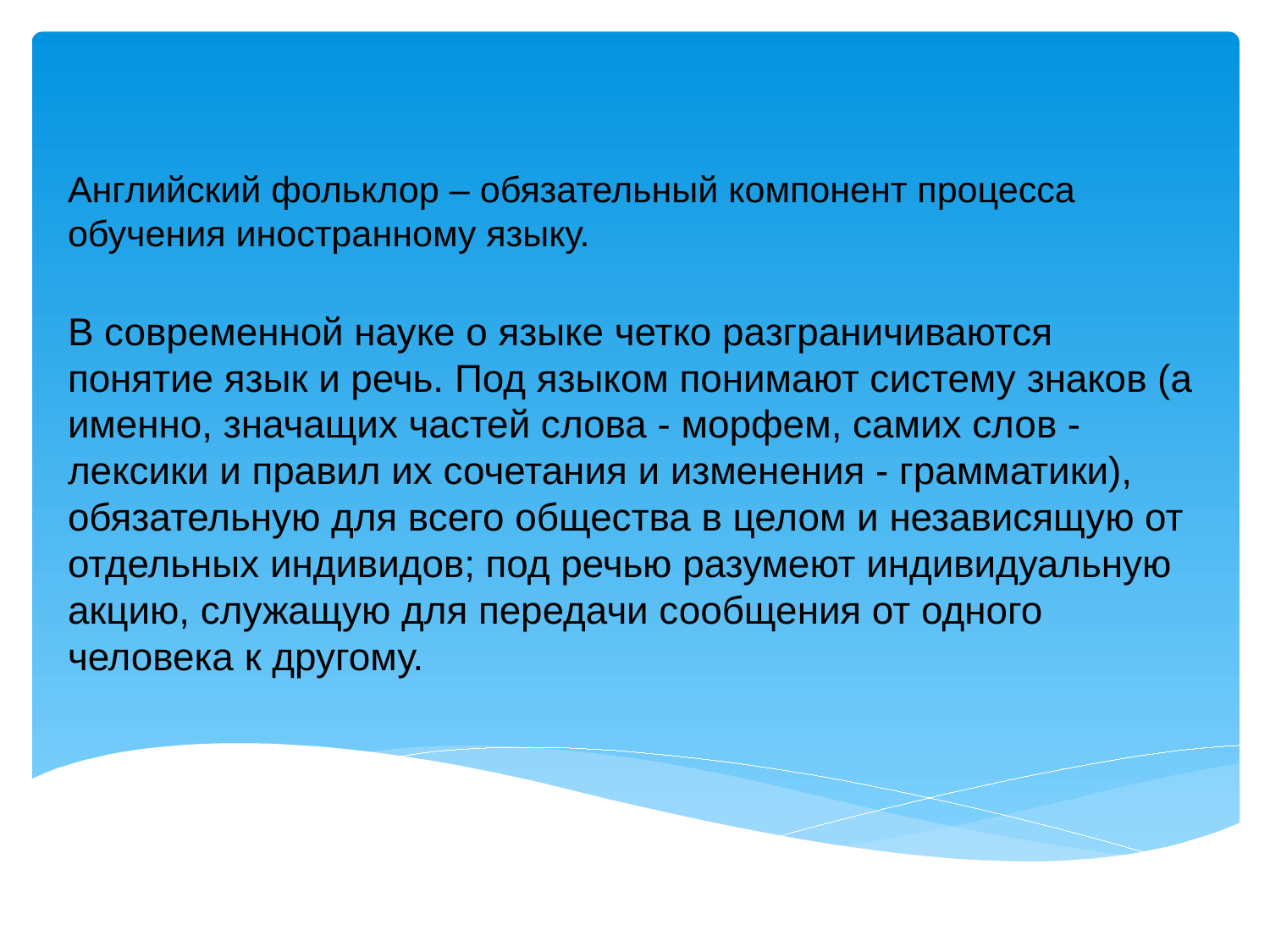

# Английский фольклор – обязательный компонент процесса обучения иностранному языку.

В современной науке о языке четко разграничиваются понятие язык и речь. Под языком понимают систему знаков (а именно, значащих частей слова - морфем, самих слов - лексики и правил их сочетания и изменения - грамматики), обязательную для всего общества в целом и независящую от отдельных индивидов; под речью разумеют индивидуальную акцию, служащую для передачи сообщения от одного человека к другому.